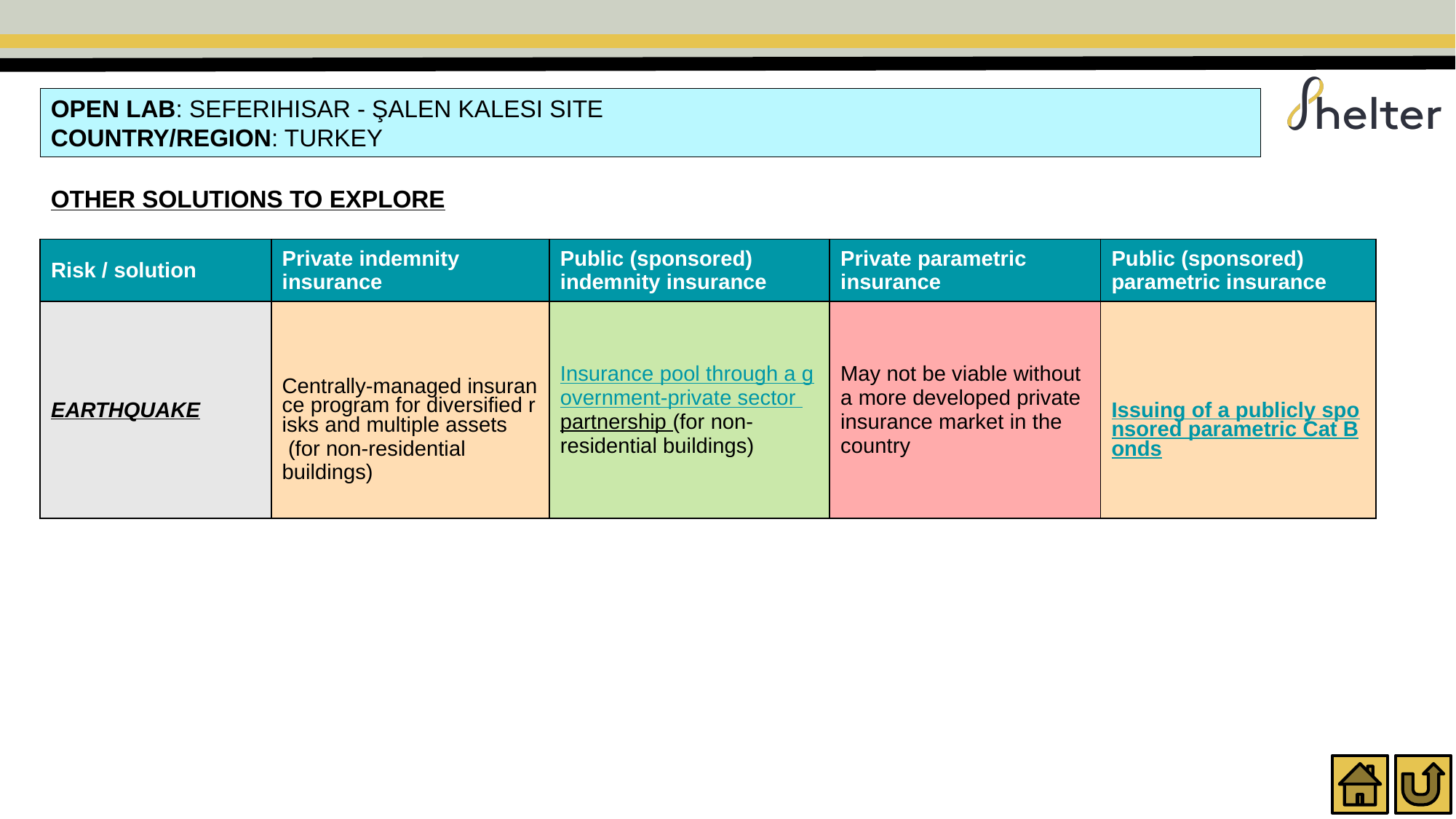

OPEN LAB: SEFERIHISAR - ŞALEN KALESI SITE
COUNTRY/REGION: TURKEY
OTHER SOLUTIONS TO EXPLORE
| Risk / solution | Private indemnity insurance | Public (sponsored) indemnity insurance | Private parametric insurance | Public (sponsored) parametric insurance |
| --- | --- | --- | --- | --- |
| EARTHQUAKE | Centrally-managed insurance program for diversified risks and multiple assets (for non-residential buildings) | Insurance pool through a government-private sector partnership (for non-residential buildings) | May not be viable without a more developed private insurance market in the country | Issuing of a publicly sponsored parametric Cat Bonds |